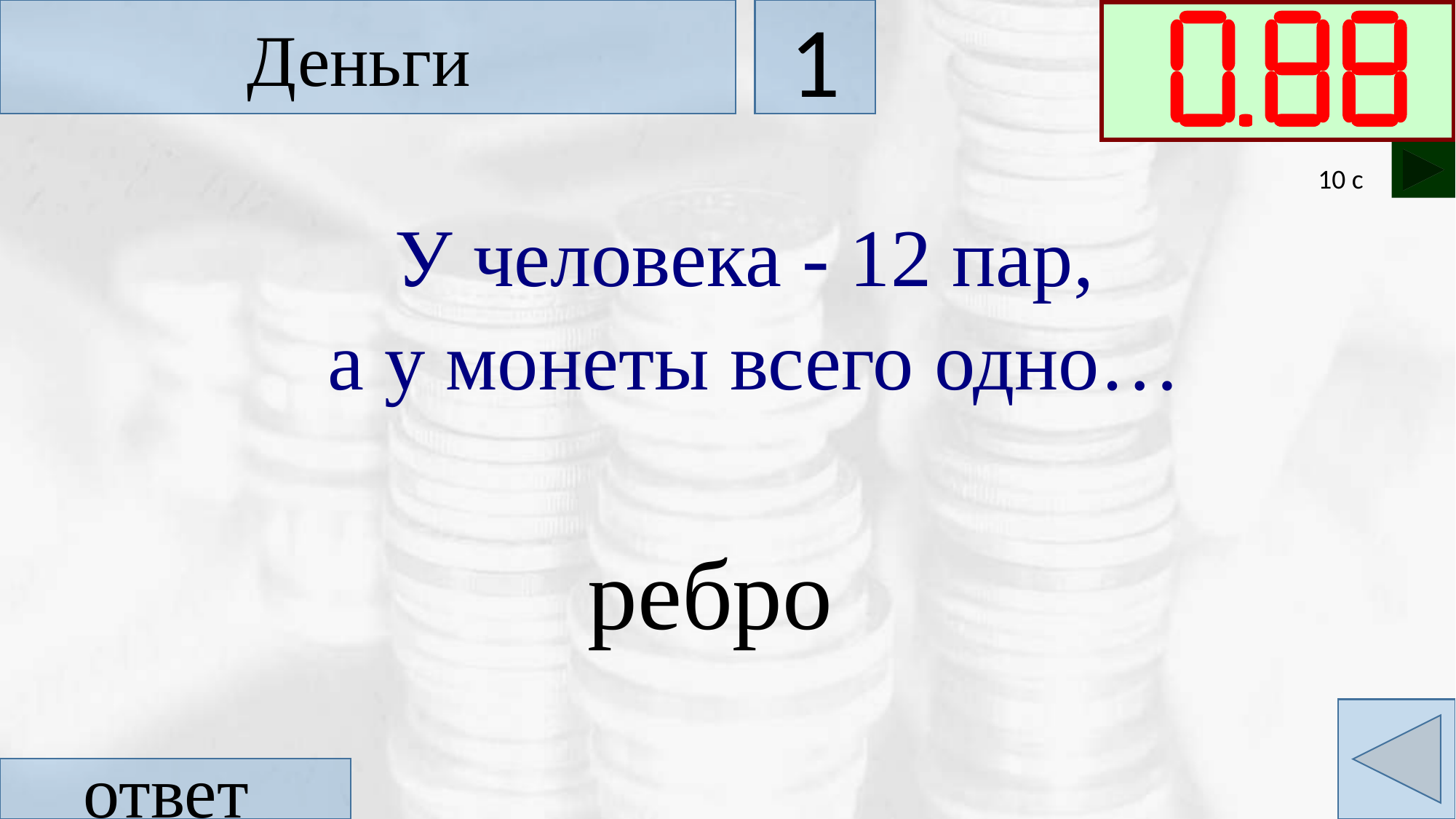

Деньги
1

10 с
У человека - 12 пар,
а у монеты всего одно…

ребро

ответ